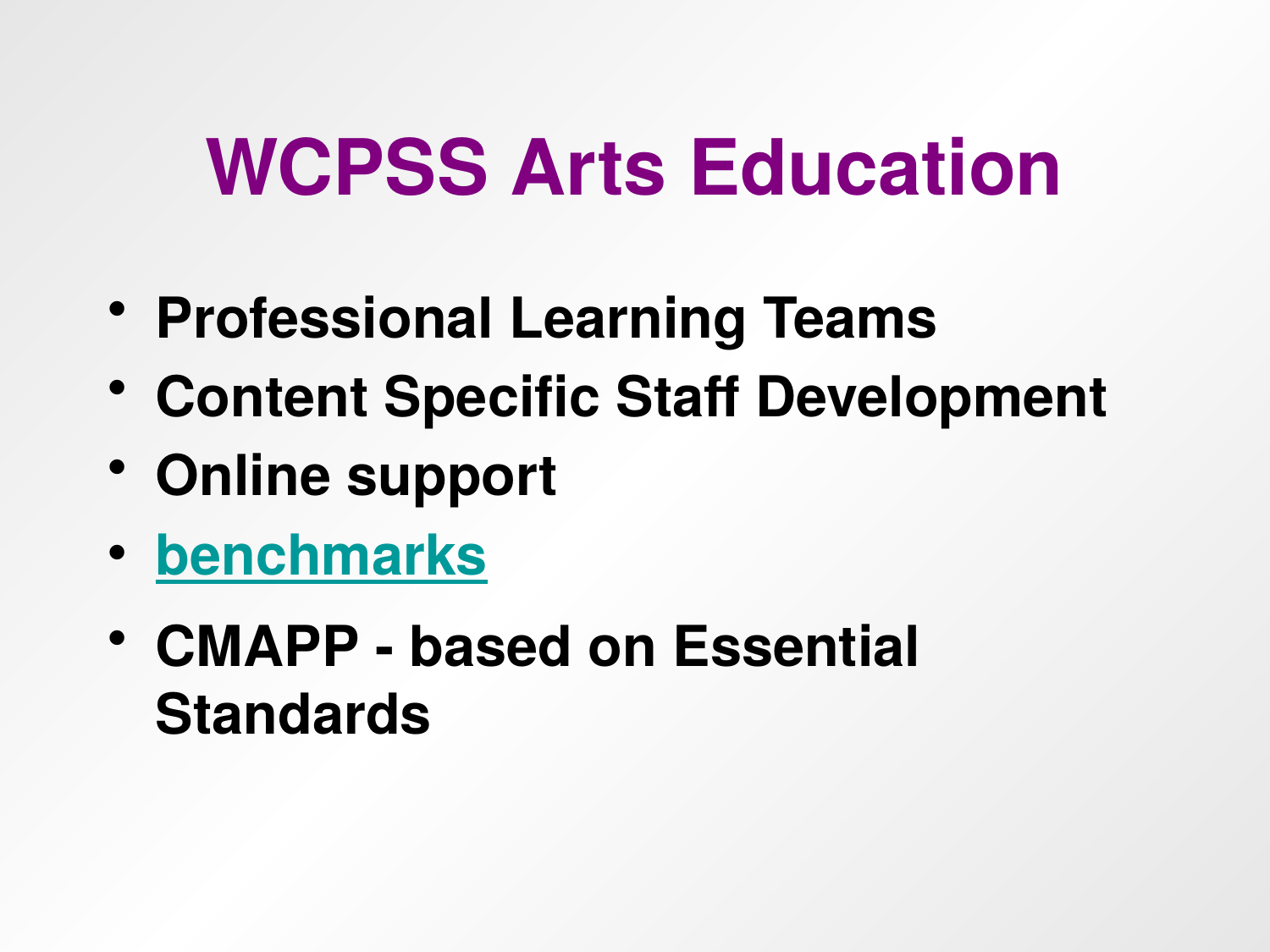

# WCPSS Arts Education
Professional Learning Teams
Content Specific Staff Development
Online support
benchmarks
CMAPP - based on Essential Standards